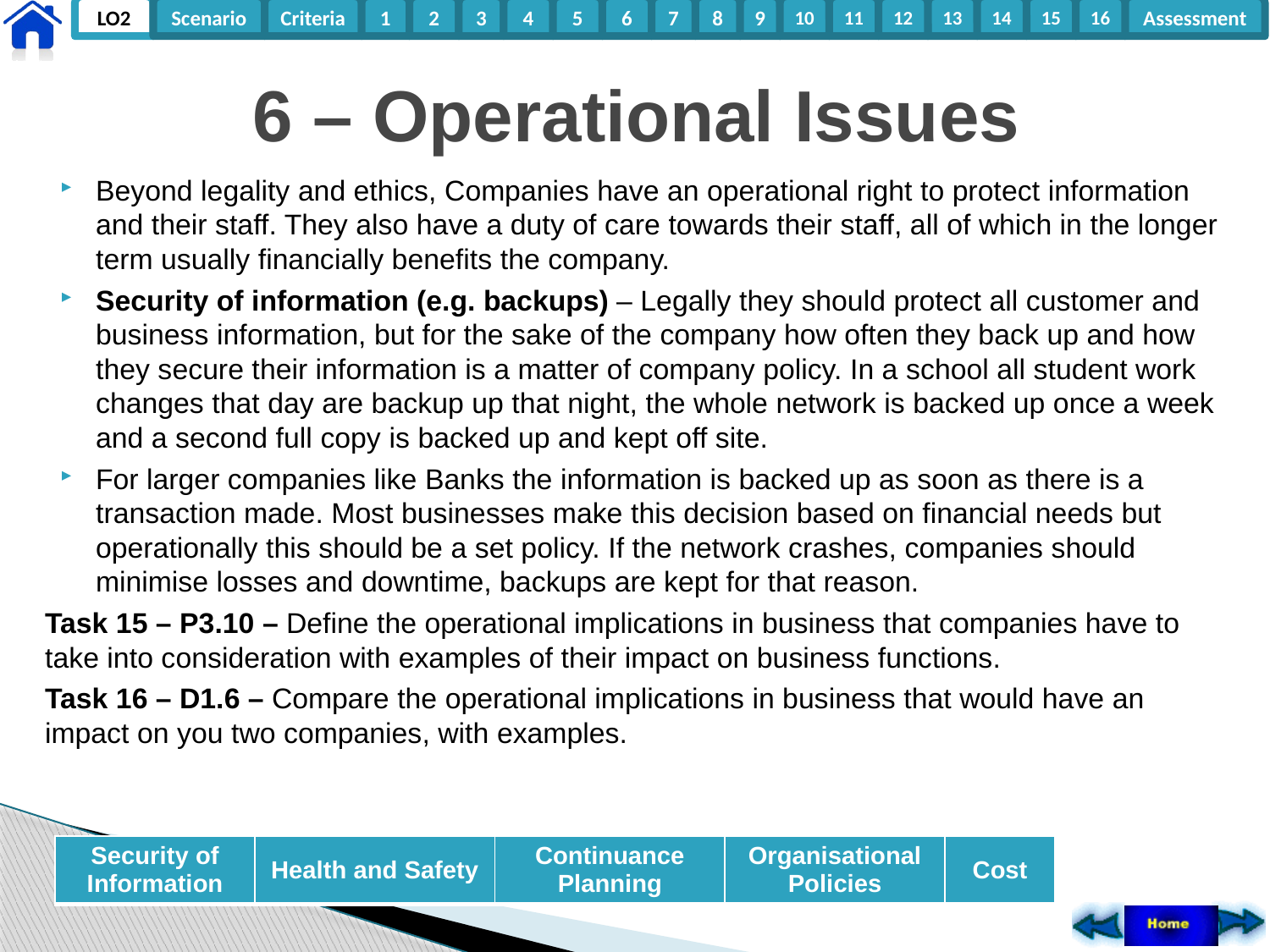

# 6 – Operational Issues
Beyond legality and ethics, Companies have an operational right to protect information and their staff. They also have a duty of care towards their staff, all of which in the longer term usually financially benefits the company.
Security of information (e.g. backups) – Legally they should protect all customer and business information, but for the sake of the company how often they back up and how they secure their information is a matter of company policy. In a school all student work changes that day are backup up that night, the whole network is backed up once a week and a second full copy is backed up and kept off site.
For larger companies like Banks the information is backed up as soon as there is a transaction made. Most businesses make this decision based on financial needs but operationally this should be a set policy. If the network crashes, companies should minimise losses and downtime, backups are kept for that reason.
Task 15 – P3.10 – Define the operational implications in business that companies have to take into consideration with examples of their impact on business functions.
Task 16 – D1.6 – Compare the operational implications in business that would have an impact on you two companies, with examples.

| Security of Information | Health and Safety | Continuance Planning | Organisational Policies | Cost |
| --- | --- | --- | --- | --- |